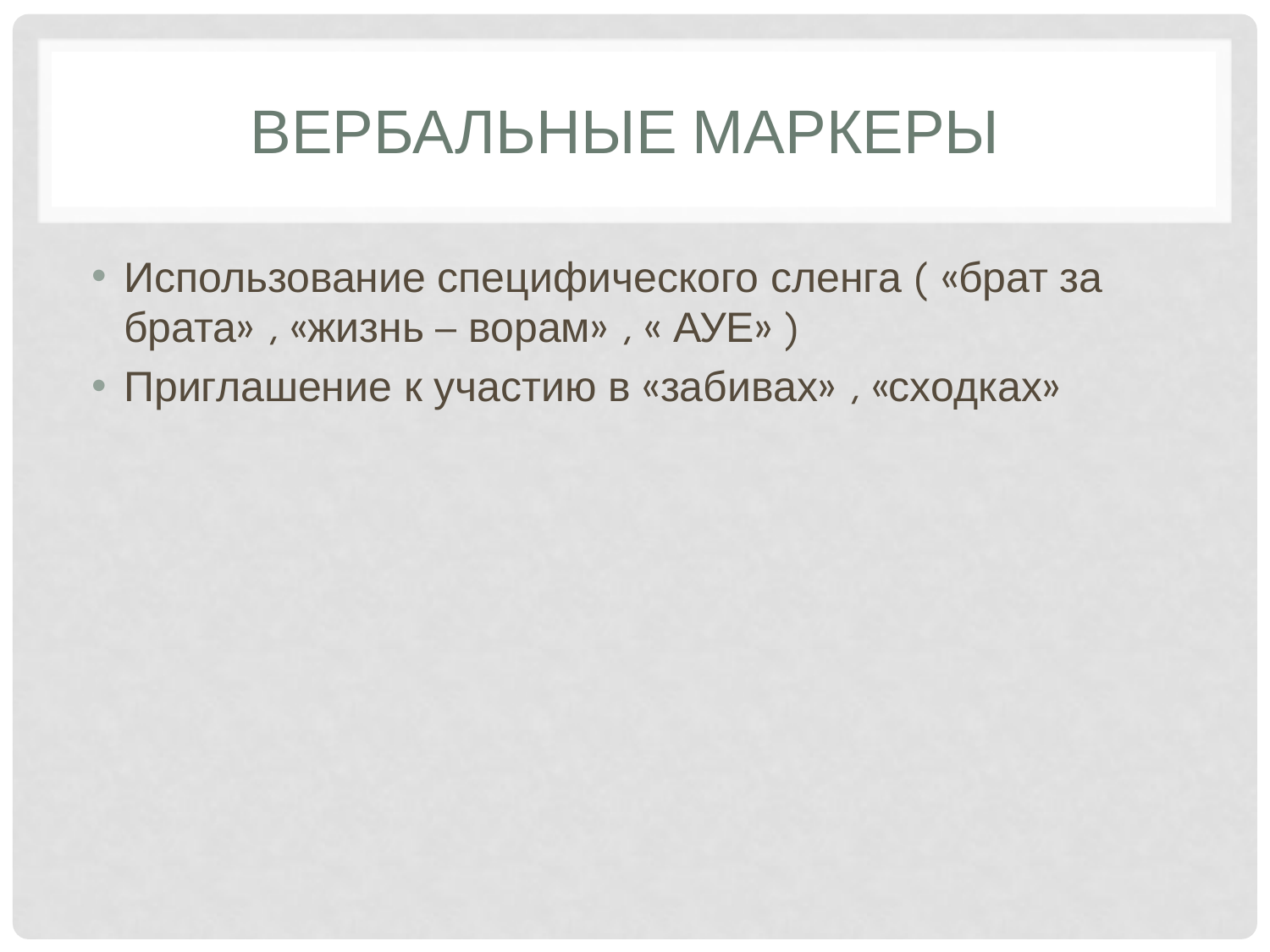

# Вербальные маркеры
Использование специфического сленга ( «брат за брата» , «жизнь – ворам» , « АУЕ» )
Приглашение к участию в «забивах» , «сходках»